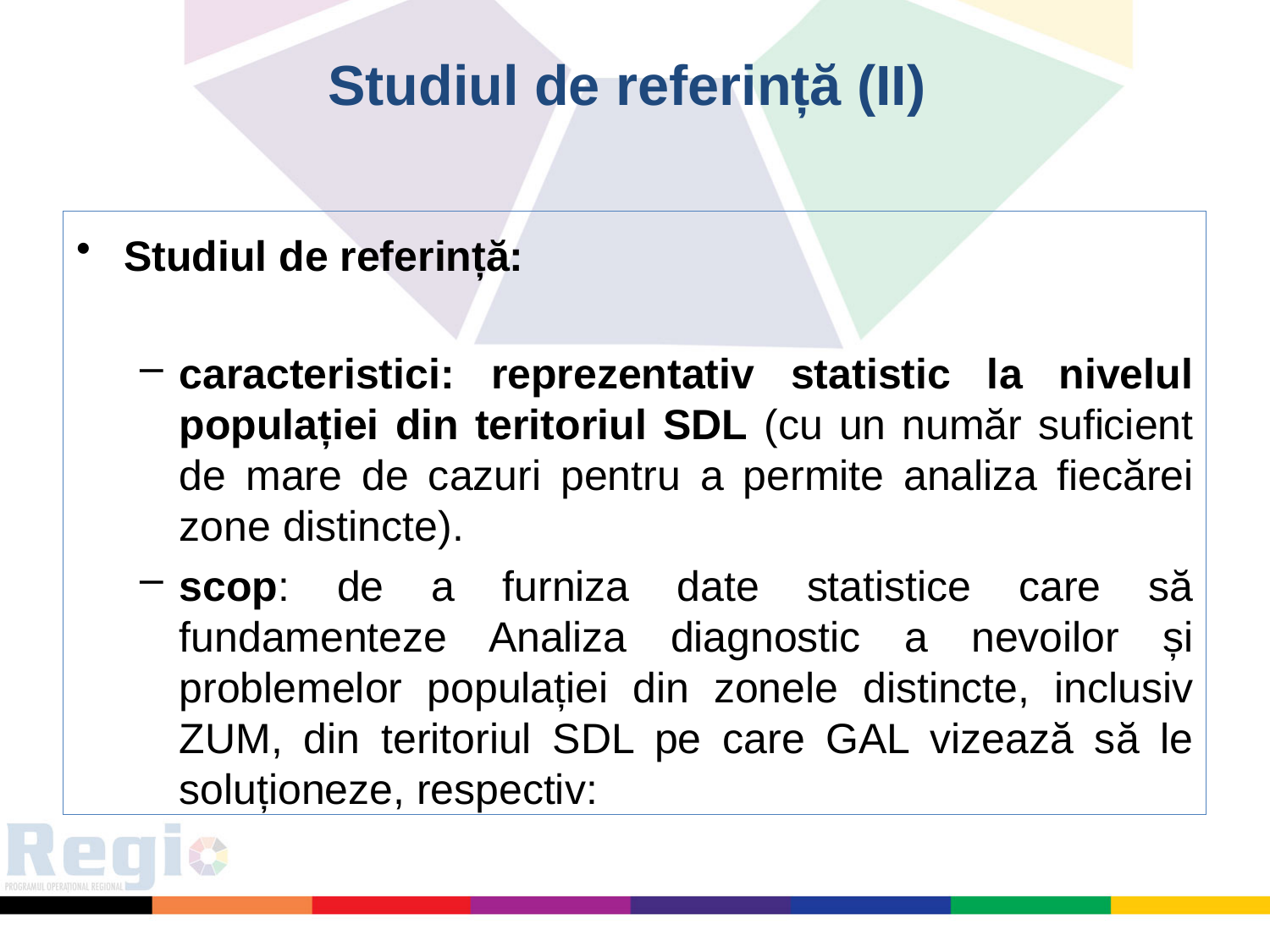

# Studiul de referință (II)

Studiul de referință:

caracteristici: reprezentativ statistic la nivelul populației din teritoriul SDL (cu un număr suficient de mare de cazuri pentru a permite analiza fiecărei zone distincte).
scop: de a furniza date statistice care să fundamenteze Analiza diagnostic a nevoilor și problemelor populației din zonele distincte, inclusiv ZUM, din teritoriul SDL pe care GAL vizează să le soluționeze, respectiv: